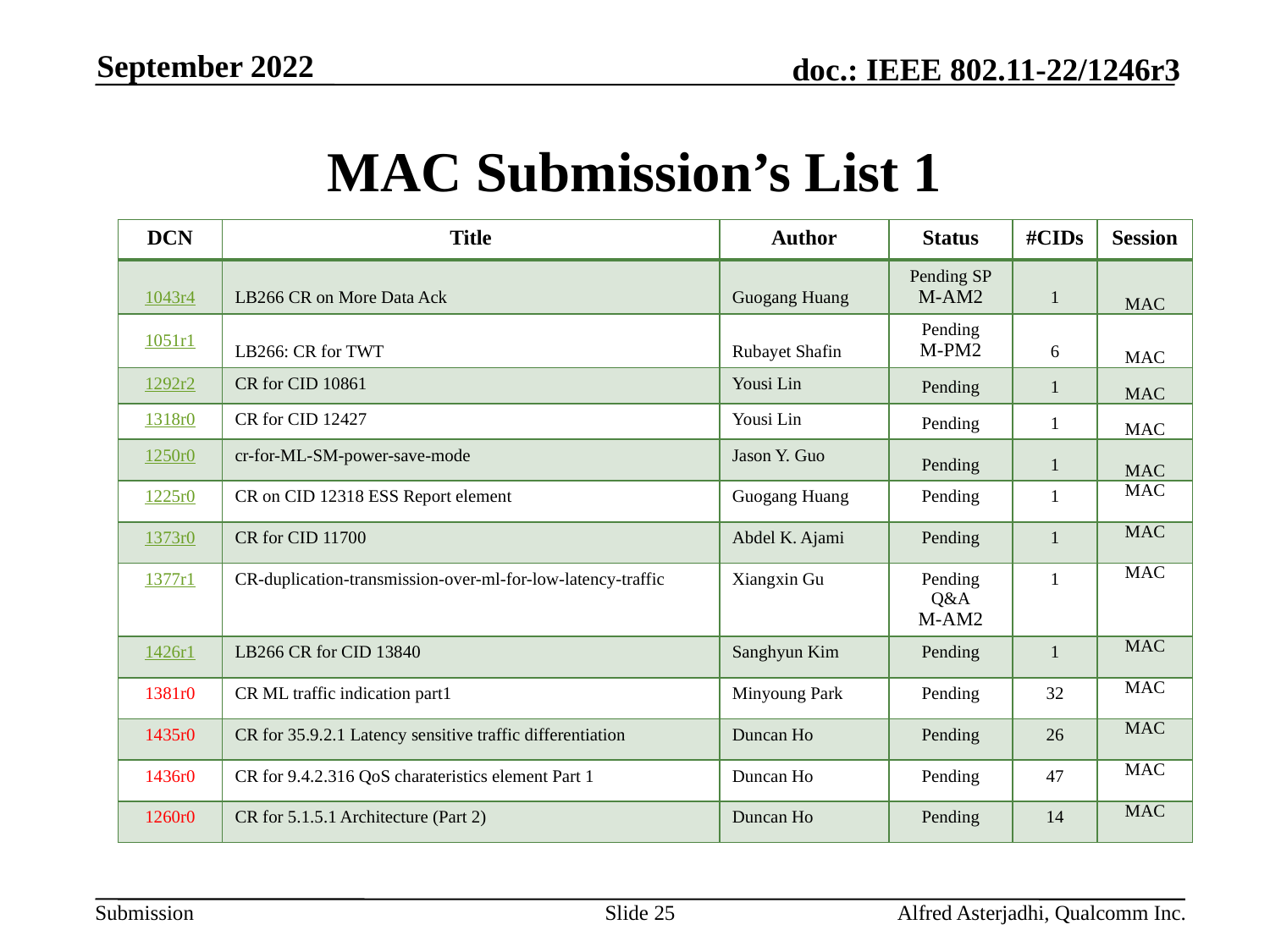

September 2022
# MAC Submission’s List 1
| DCN | Title | Author | Status | #CIDs | Session |
| --- | --- | --- | --- | --- | --- |
| 1043r4 | LB266 CR on More Data Ack | Guogang Huang | Pending SP M-AM2 | 1 | MAC |
| 1051r1 | LB266: CR for TWT | Rubayet Shafin | Pending M-PM2 | 6 | MAC |
| 1292r2 | CR for CID 10861 | Yousi Lin | Pending | 1 | MAC |
| 1318r0 | CR for CID 12427 | Yousi Lin | Pending | 1 | MAC |
| 1250r0 | cr-for-ML-SM-power-save-mode | Jason Y. Guo | Pending | 1 | MAC |
| 1225r0 | CR on CID 12318 ESS Report element | Guogang Huang | Pending | 1 | MAC |
| 1373r0 | CR for CID 11700 | Abdel K. Ajami | Pending | 1 | MAC |
| 1377r1 | CR-duplication-transmission-over-ml-for-low-latency-traffic | Xiangxin Gu | Pending Q&A M-AM2 | 1 | MAC |
| 1426r1 | LB266 CR for CID 13840 | Sanghyun Kim | Pending | 1 | MAC |
| 1381r0 | CR ML traffic indication part1 | Minyoung Park | Pending | 32 | MAC |
| 1435r0 | CR for 35.9.2.1 Latency sensitive traffic differentiation | Duncan Ho | Pending | 26 | MAC |
| 1436r0 | CR for 9.4.2.316 QoS charateristics element Part 1 | Duncan Ho | Pending | 47 | MAC |
| 1260r0 | CR for 5.1.5.1 Architecture (Part 2) | Duncan Ho | Pending | 14 | MAC |
Slide 25
Alfred Asterjadhi, Qualcomm Inc.